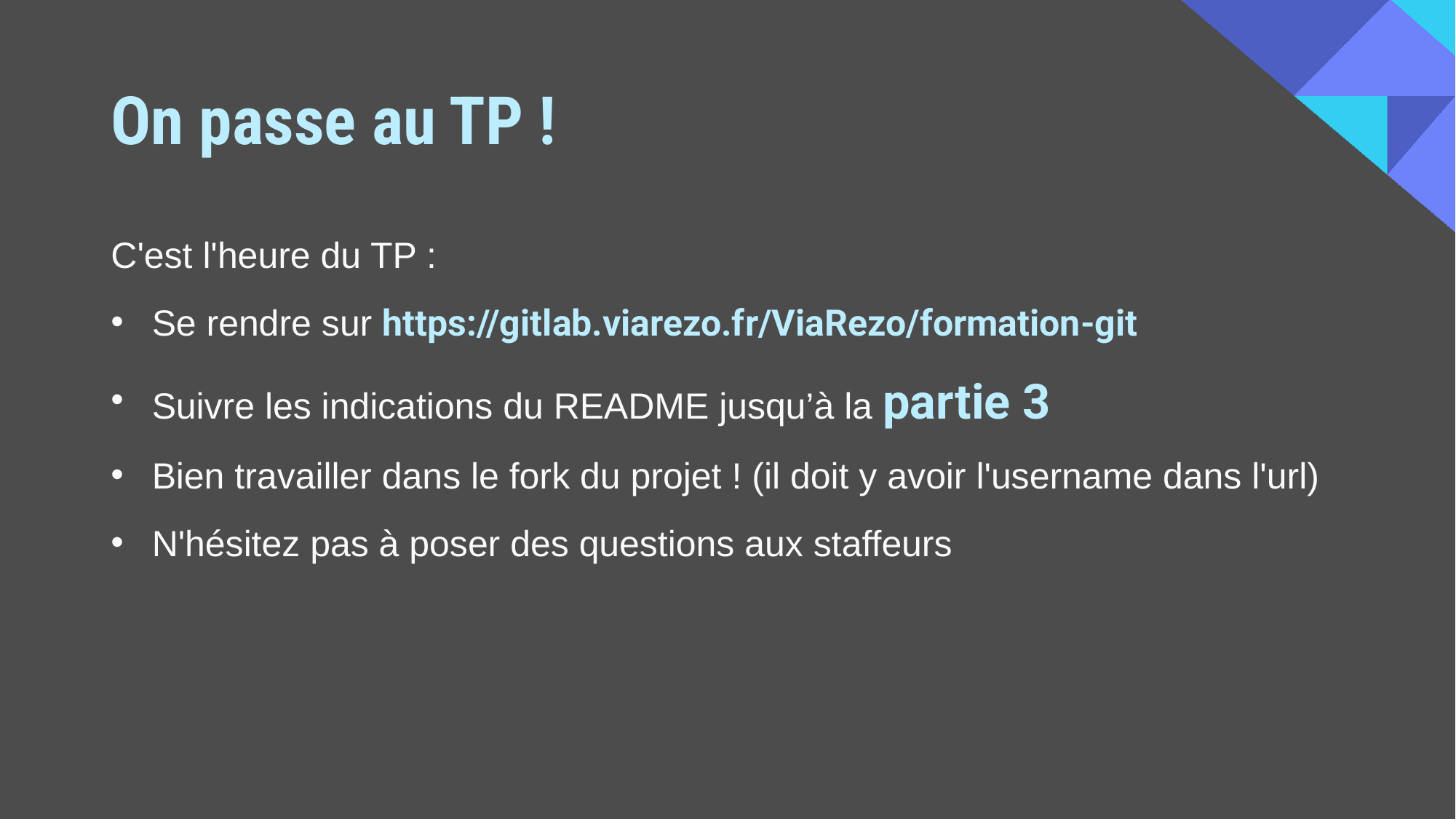

# On passe au TP !
C'est l'heure du TP :
Se rendre sur https://gitlab.viarezo.fr/ViaRezo/formation-git
Suivre les indications du README jusqu’à la partie 3
Bien travailler dans le fork du projet ! (il doit y avoir l'username dans l'url)
N'hésitez pas à poser des questions aux staffeurs